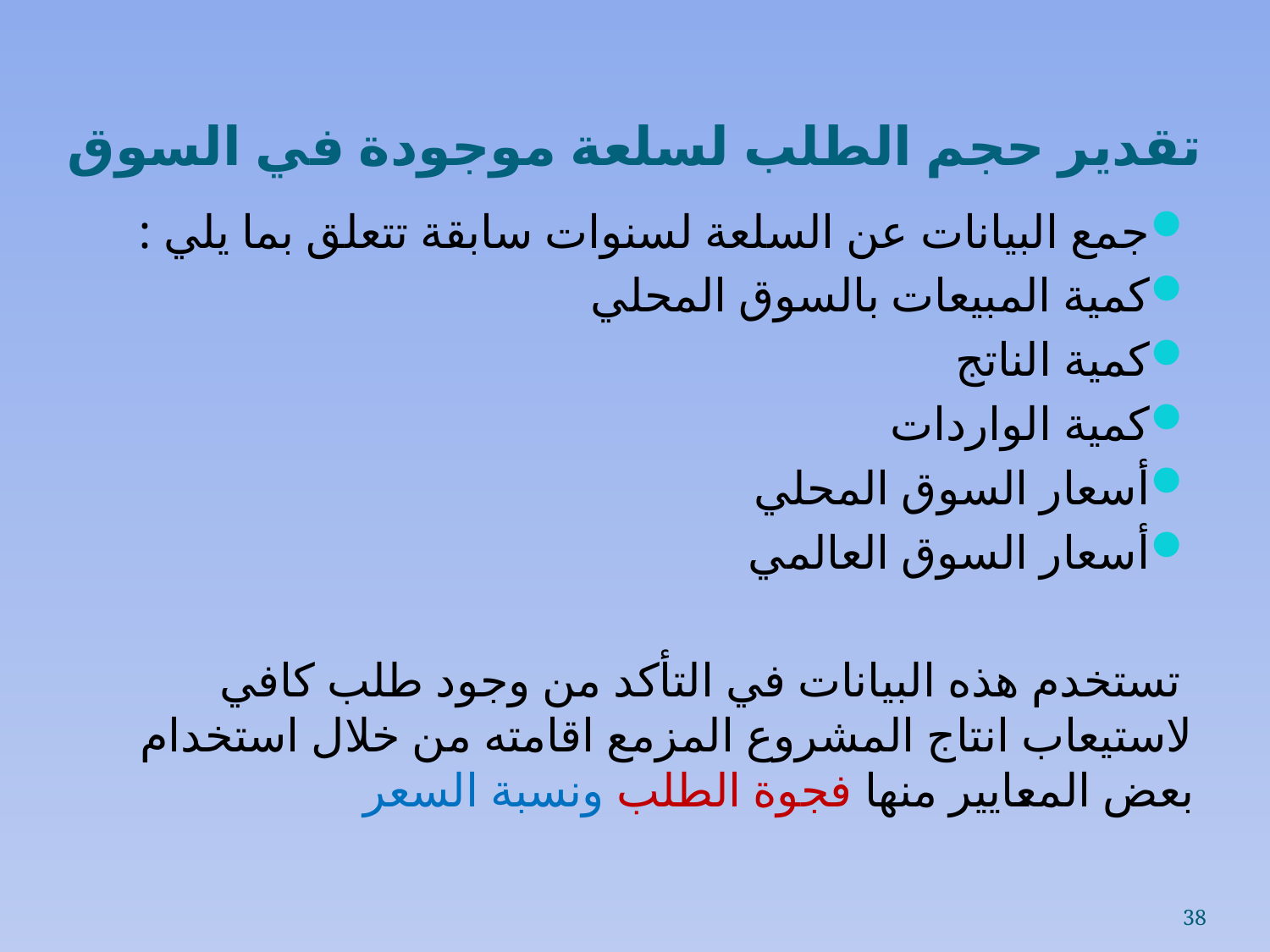

# تقدير حجم الطلب لسلعة موجودة في السوق
جمع البيانات عن السلعة لسنوات سابقة تتعلق بما يلي :
كمية المبيعات بالسوق المحلي
كمية الناتج
كمية الواردات
أسعار السوق المحلي
أسعار السوق العالمي

 تستخدم هذه البيانات في التأكد من وجود طلب كافي لاستيعاب انتاج المشروع المزمع اقامته من خلال استخدام بعض المعايير منها فجوة الطلب ونسبة السعر
38